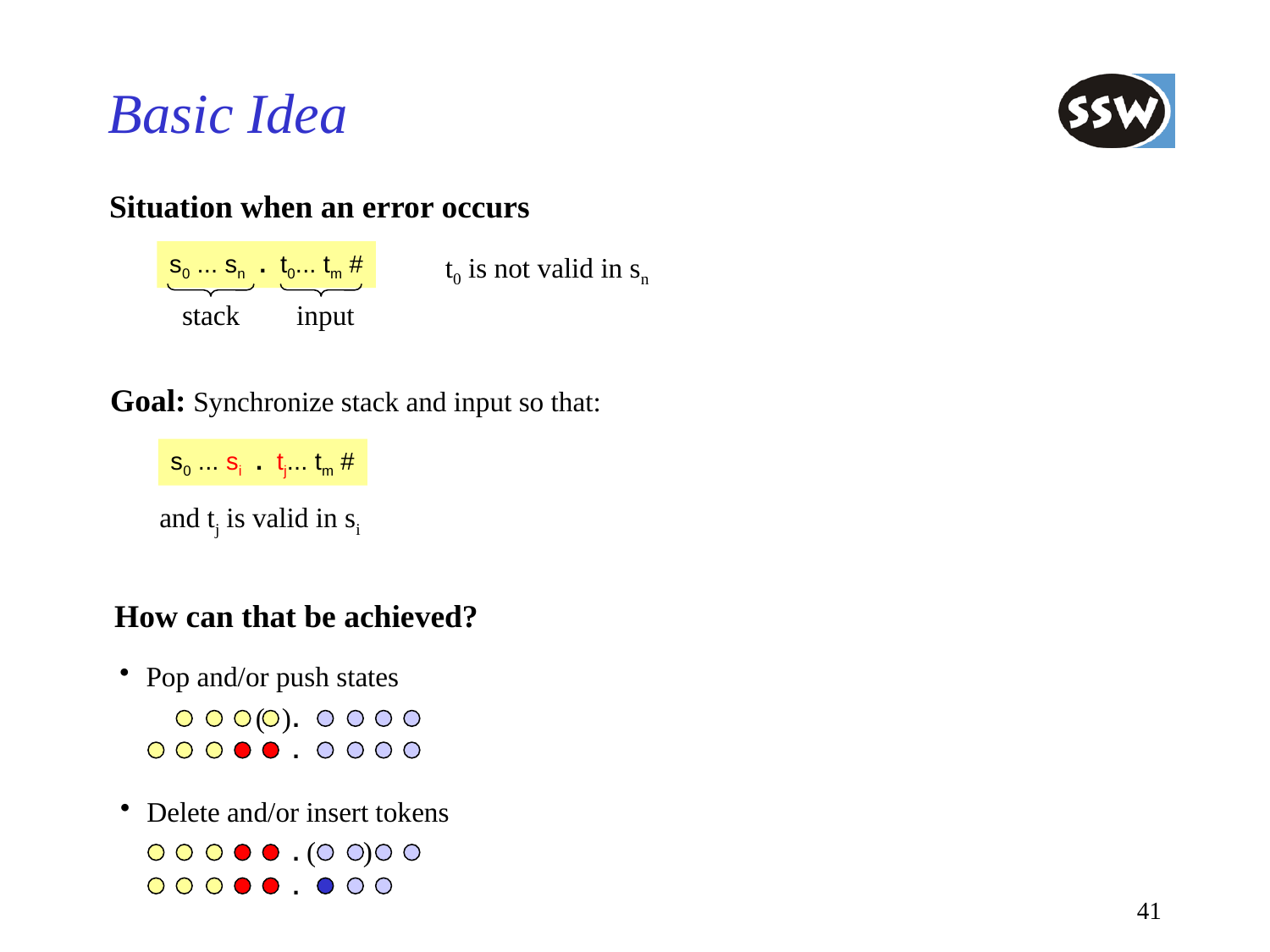

# Basic Idea
Situation when an error occurs
s0 ... sn  .  t0... tm #
t0 is not valid in sn

stack
input
Goal: Synchronize stack and input so that:
s0 ... si  .  tj... tm #
and tj is valid in si
How can that be achieved?
Pop and/or push states
.

(
)
.

Delete and/or insert tokens
.

(
)
.

41